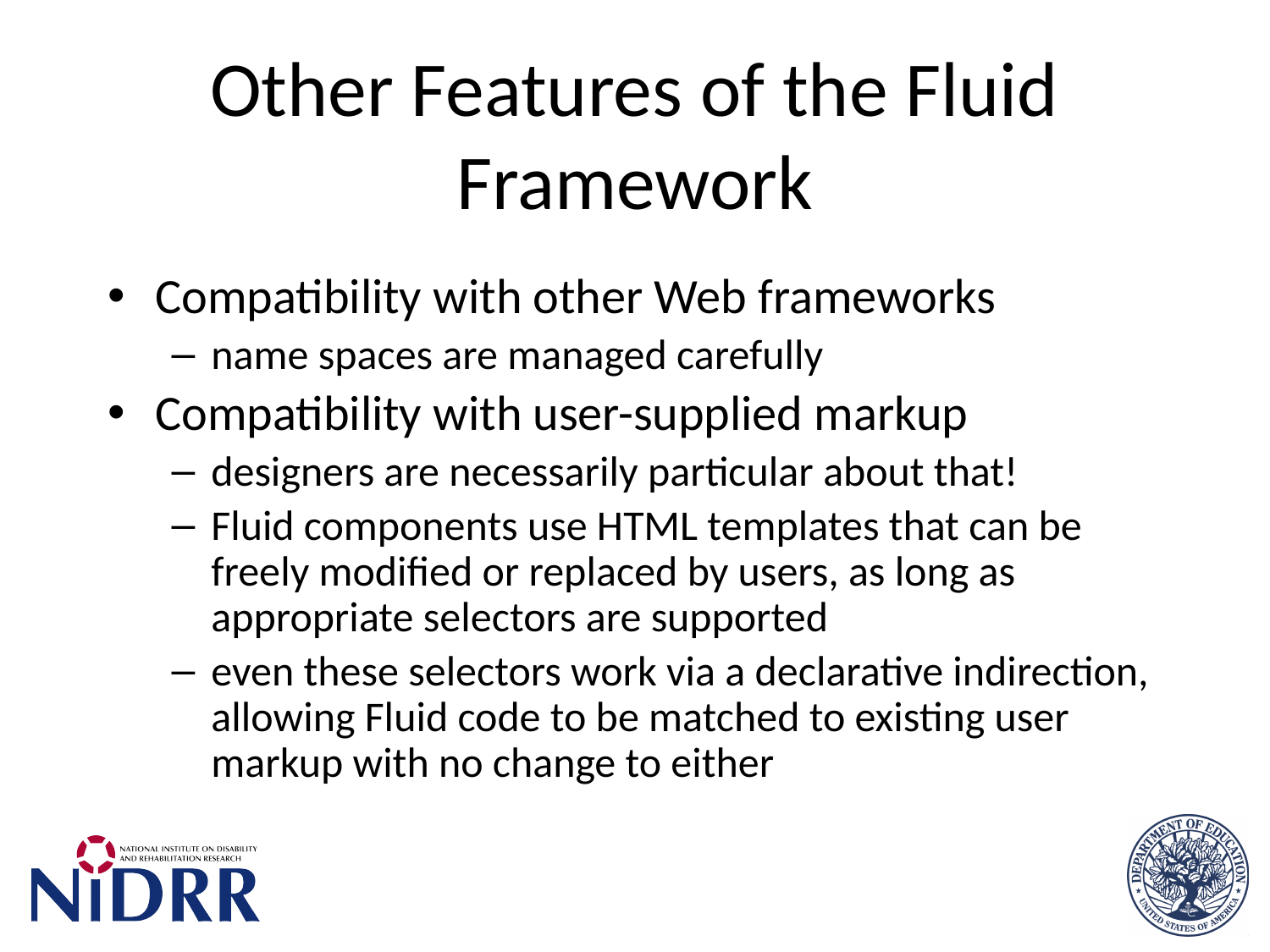

# Other Features of the Fluid Framework
Compatibility with other Web frameworks
name spaces are managed carefully
Compatibility with user-supplied markup
designers are necessarily particular about that!
Fluid components use HTML templates that can be freely modified or replaced by users, as long as appropriate selectors are supported
even these selectors work via a declarative indirection, allowing Fluid code to be matched to existing user markup with no change to either